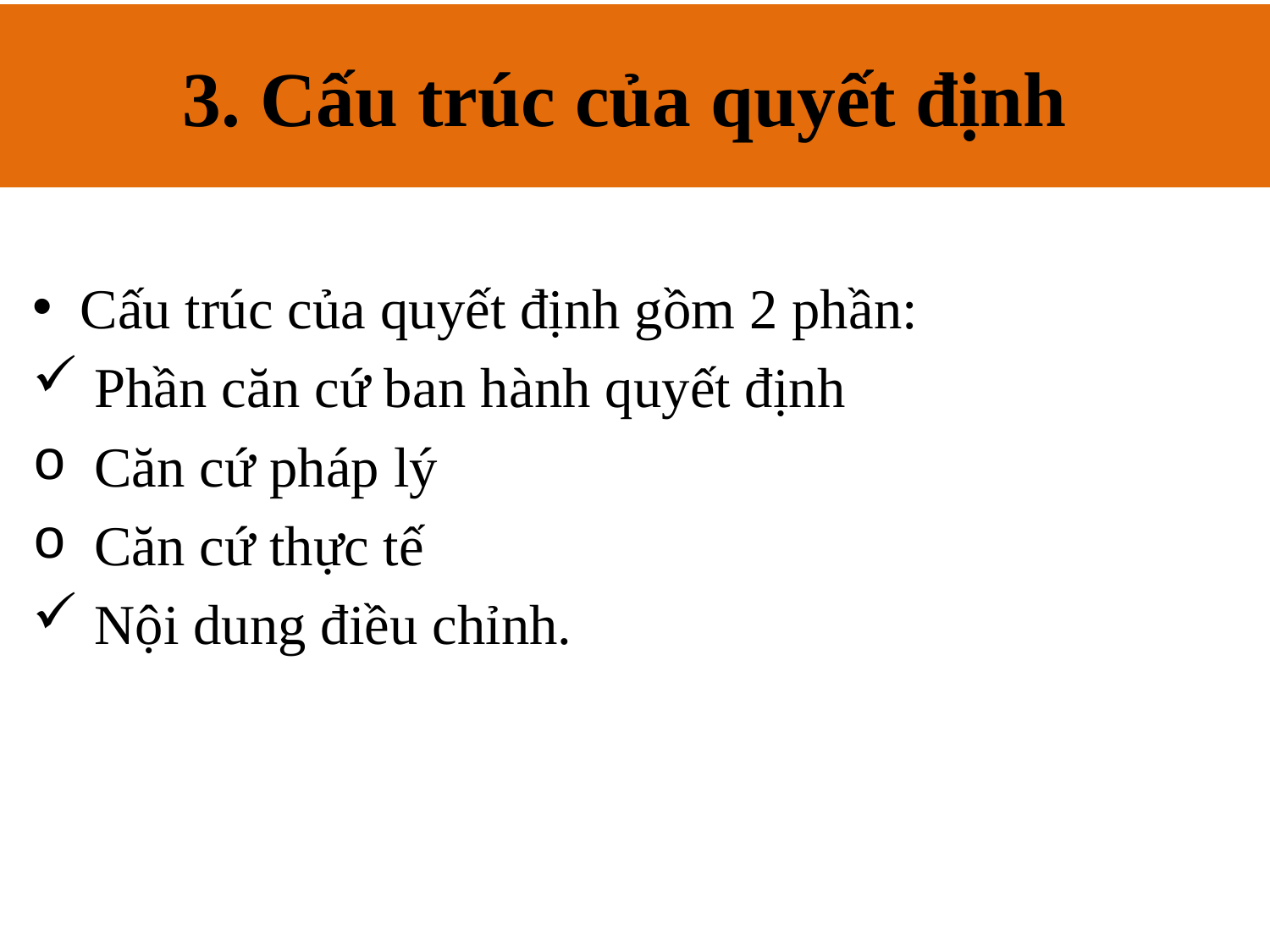

3. Cấu trúc của quyết định
# 3. Cấu trúc của quyết định
Cấu trúc của quyết định gồm 2 phần:
 Phần căn cứ ban hành quyết định
 Căn cứ pháp lý
 Căn cứ thực tế
 Nội dung điều chỉnh.